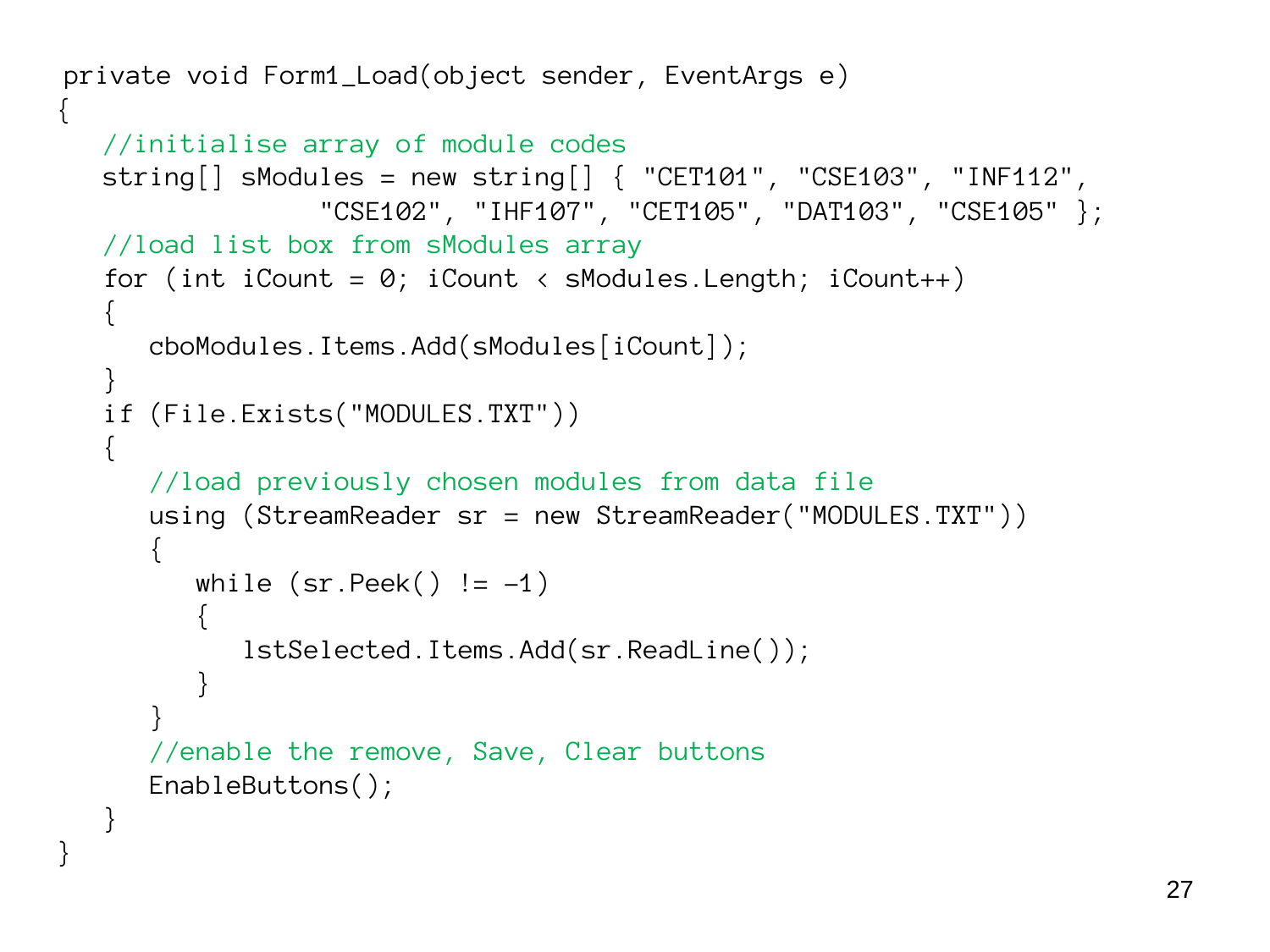

private void Form1_Load(object sender, EventArgs e)
{
   //initialise array of module codes
   string[] sModules = new string[] { "CET101", "CSE103", "INF112",
                 "CSE102", "IHF107", "CET105", "DAT103", "CSE105" };
   //load list box from sModules array
   for (int iCount = 0; iCount < sModules.Length; iCount++)
   {
      cboModules.Items.Add(sModules[iCount]);
   }
   if (File.Exists("MODULES.TXT"))
   {
      //load previously chosen modules from data file
      using (StreamReader sr = new StreamReader("MODULES.TXT"))
      {
         while (sr.Peek() != -1)
         {
            lstSelected.Items.Add(sr.ReadLine());
         }
      }
      //enable the remove, Save, Clear buttons
      EnableButtons();
   }
}
27